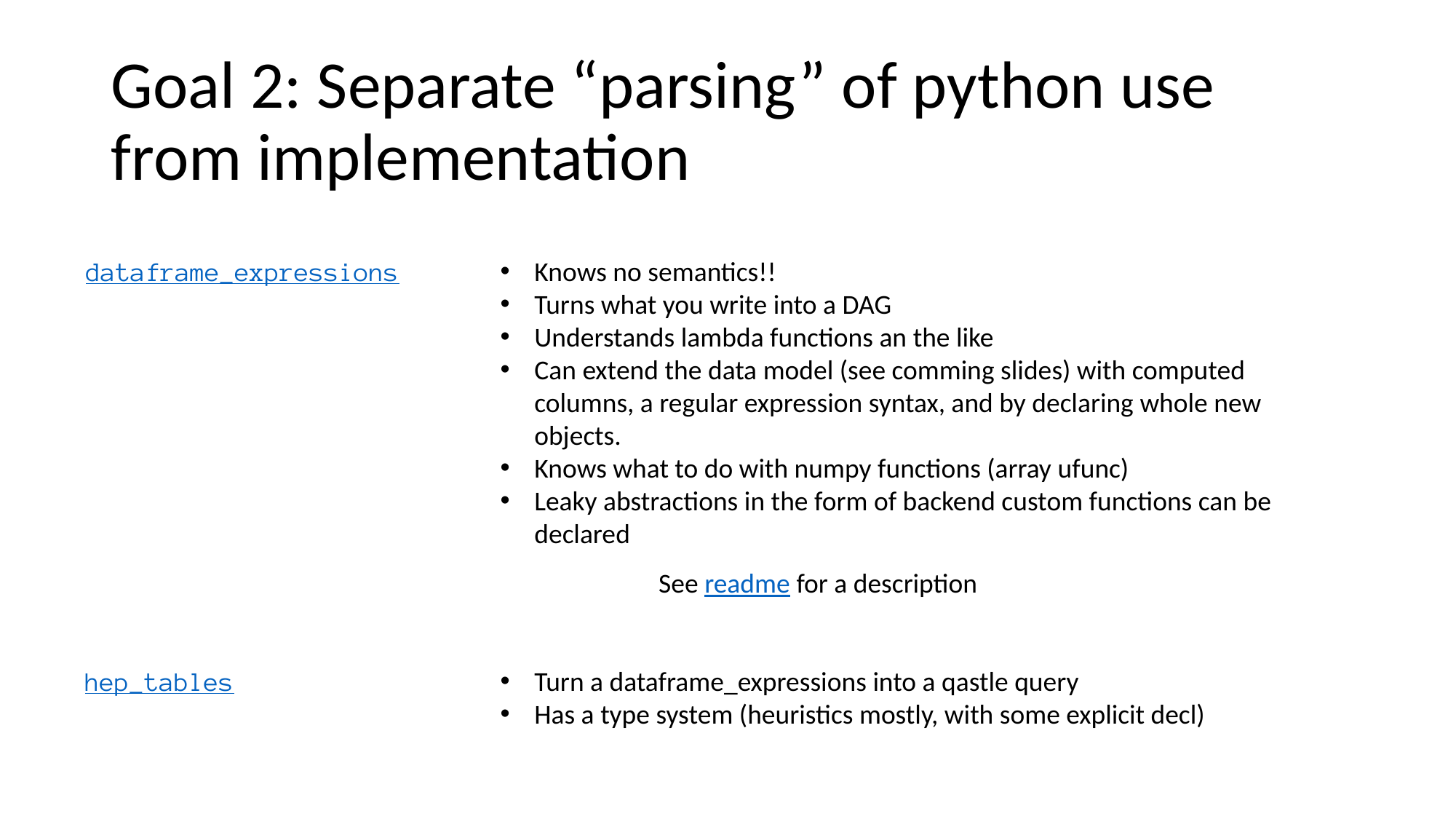

# Goal 2: Separate “parsing” of python use from implementation
dataframe_expressions
Knows no semantics!!
Turns what you write into a DAG
Understands lambda functions an the like
Can extend the data model (see comming slides) with computed columns, a regular expression syntax, and by declaring whole new objects.
Knows what to do with numpy functions (array ufunc)
Leaky abstractions in the form of backend custom functions can be declared
See readme for a description
hep_tables
Turn a dataframe_expressions into a qastle query
Has a type system (heuristics mostly, with some explicit decl)